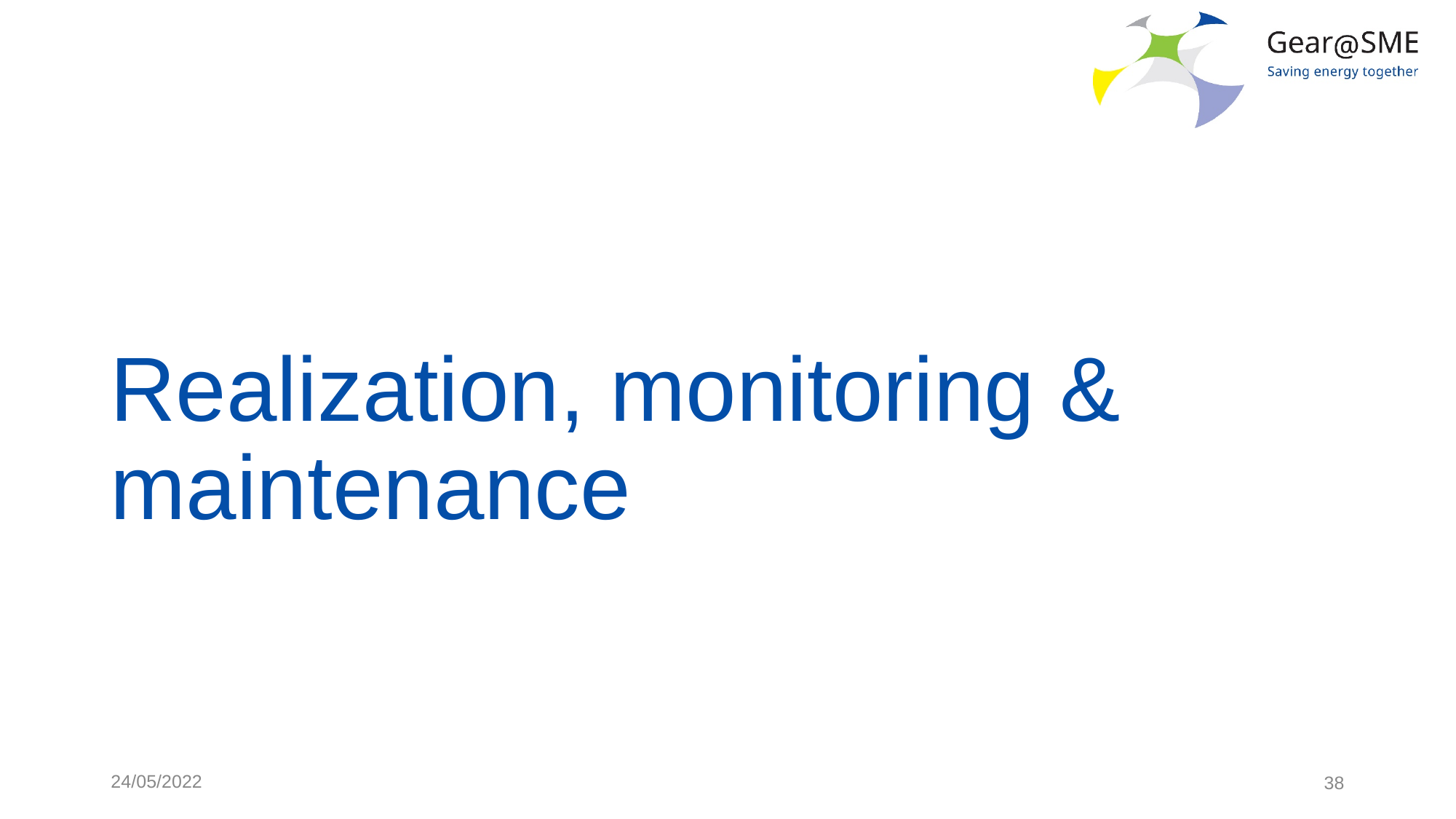

# Realization, monitoring & maintenance

24/05/2022
38